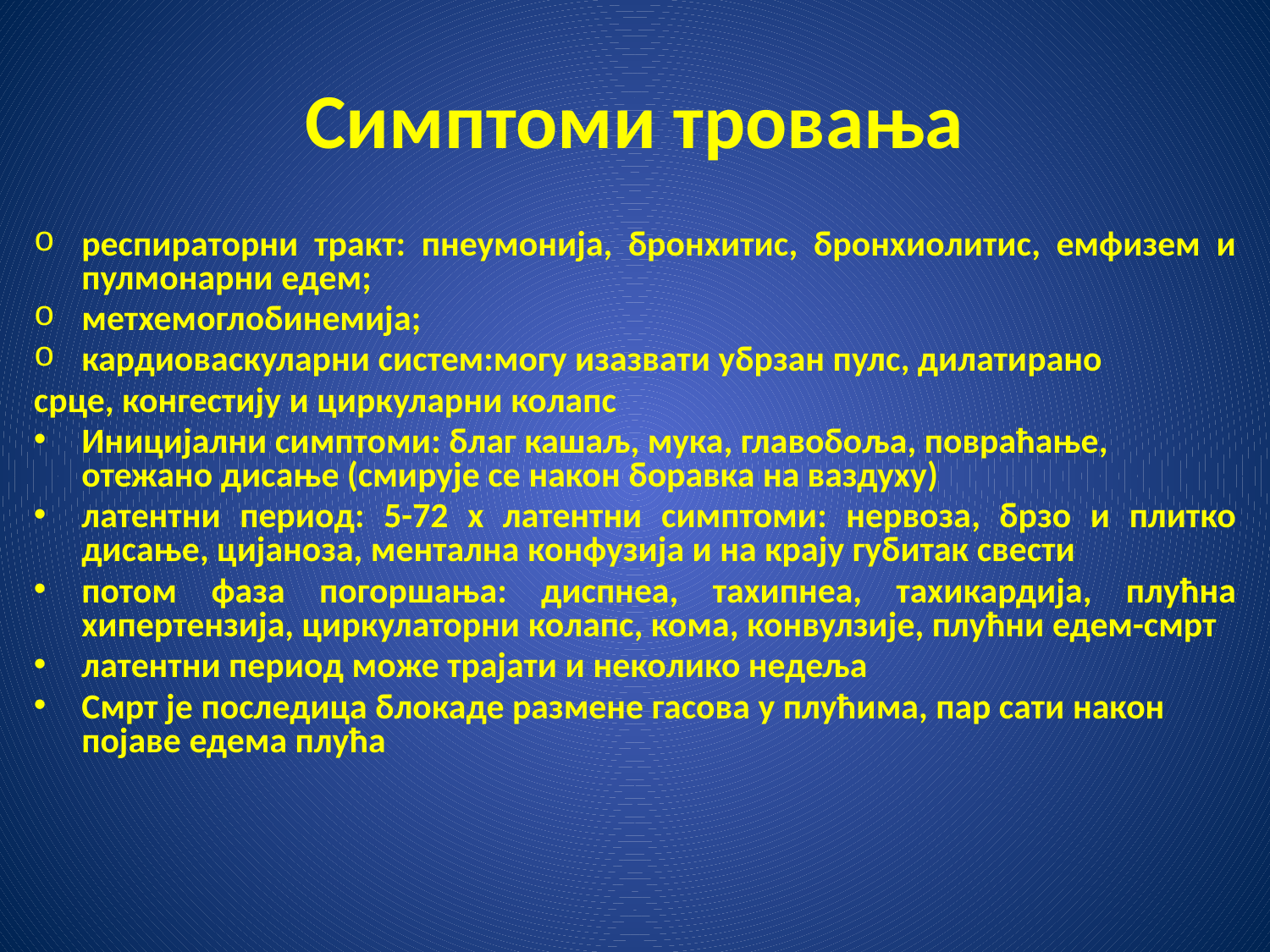

# Симптоми тровања
респираторни тракт: пнеумонија, бронхитис, бронхиолитис, емфизем и пулмонарни едем;
метхемоглобинемија;
кардиоваскуларни систем:могу изазвати убрзан пулс, дилатирано
срце, конгестију и циркуларни колапс
Иницијални симптоми: благ кашаљ, мука, главобоља, повраћање, отежано дисање (смирује се након боравка на ваздуху)
латентни период: 5-72 х латентни симптоми: нервоза, брзо и плитко дисање, цијаноза, ментална конфузија и на крају губитак свести
потом фаза погоршања: диспнеа, тахипнеа, тахикардија, плућна хипертензија, циркулаторни колапс, кома, конвулзије, плућни едем-смрт
латентни период може трајати и неколико недеља
Смрт је последица блокаде размене гасова у плућима, пар сати након појаве едема плућа